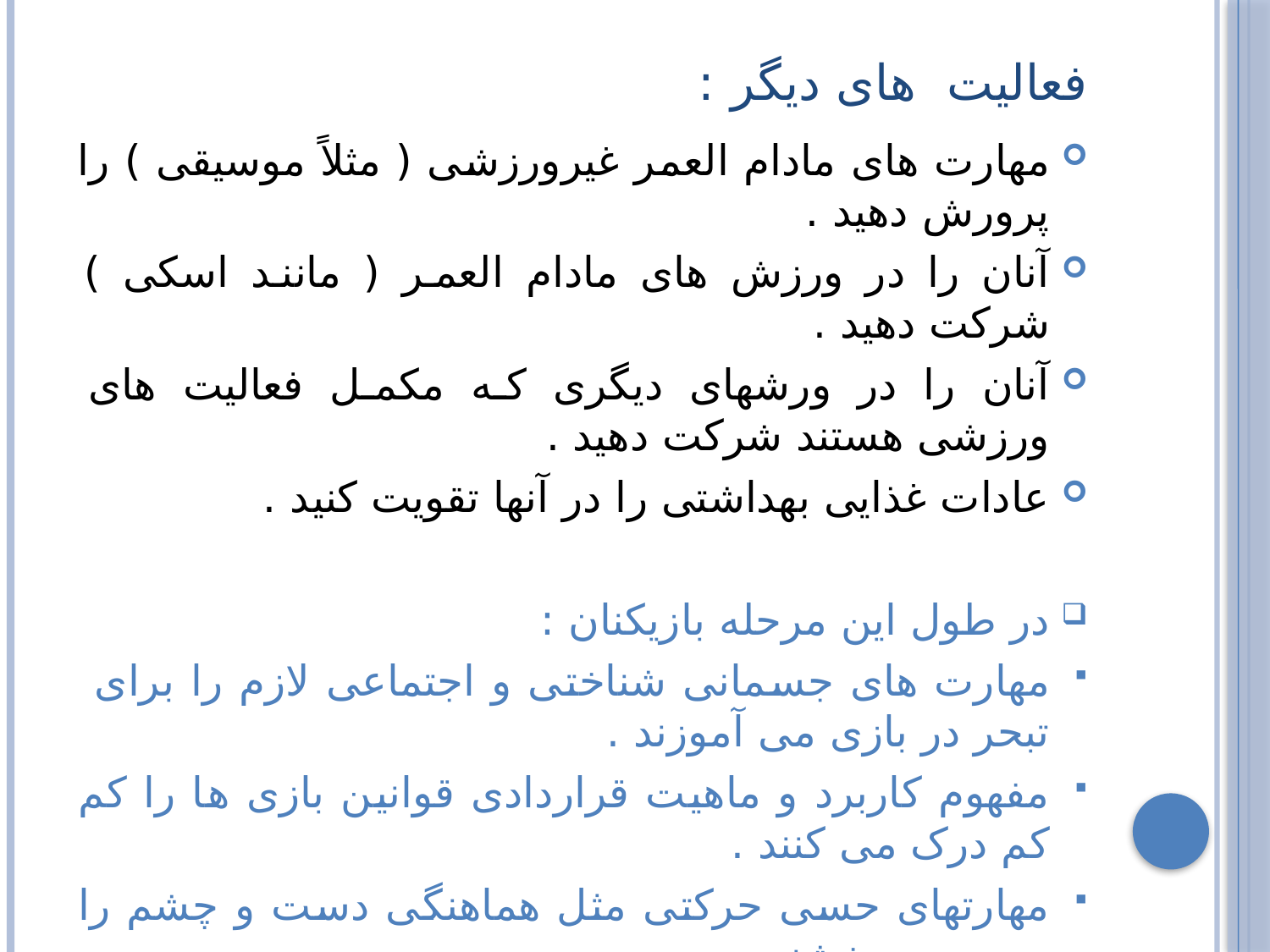

# فعالیت  های دیگر :
مهارت های مادام العمر غیرورزشی ( مثلاً موسیقی ) را پرورش دهید .
آنان را در ورزش های مادام العمر ( مانند اسکی ) شرکت دهید .
آنان را در ورشهای دیگری که مکمل فعالیت های ورزشی هستند شرکت دهید .
عادات غذایی بهداشتی را در آنها تقویت کنید .

در طول این مرحله بازیکنان :
مهارت های جسمانی شناختی و اجتماعی لازم را برای  تبحر در بازی می آموزند .
مفهوم کاربرد و ماهیت قراردادی قوانین بازی ها را کم کم درک می کنند .
مهارتهای حسی حرکتی مثل هماهنگی دست و چشم را بهبود می بخشند .
یاد می گیرند تا با همسالان خود ارتباط برقرار کنند .
به تدریج در مورد خود برداشتی پیدا کنند .
نظام وجدانی اخلاقی و داروی ارزش ها را در خود پرورش می دهند .